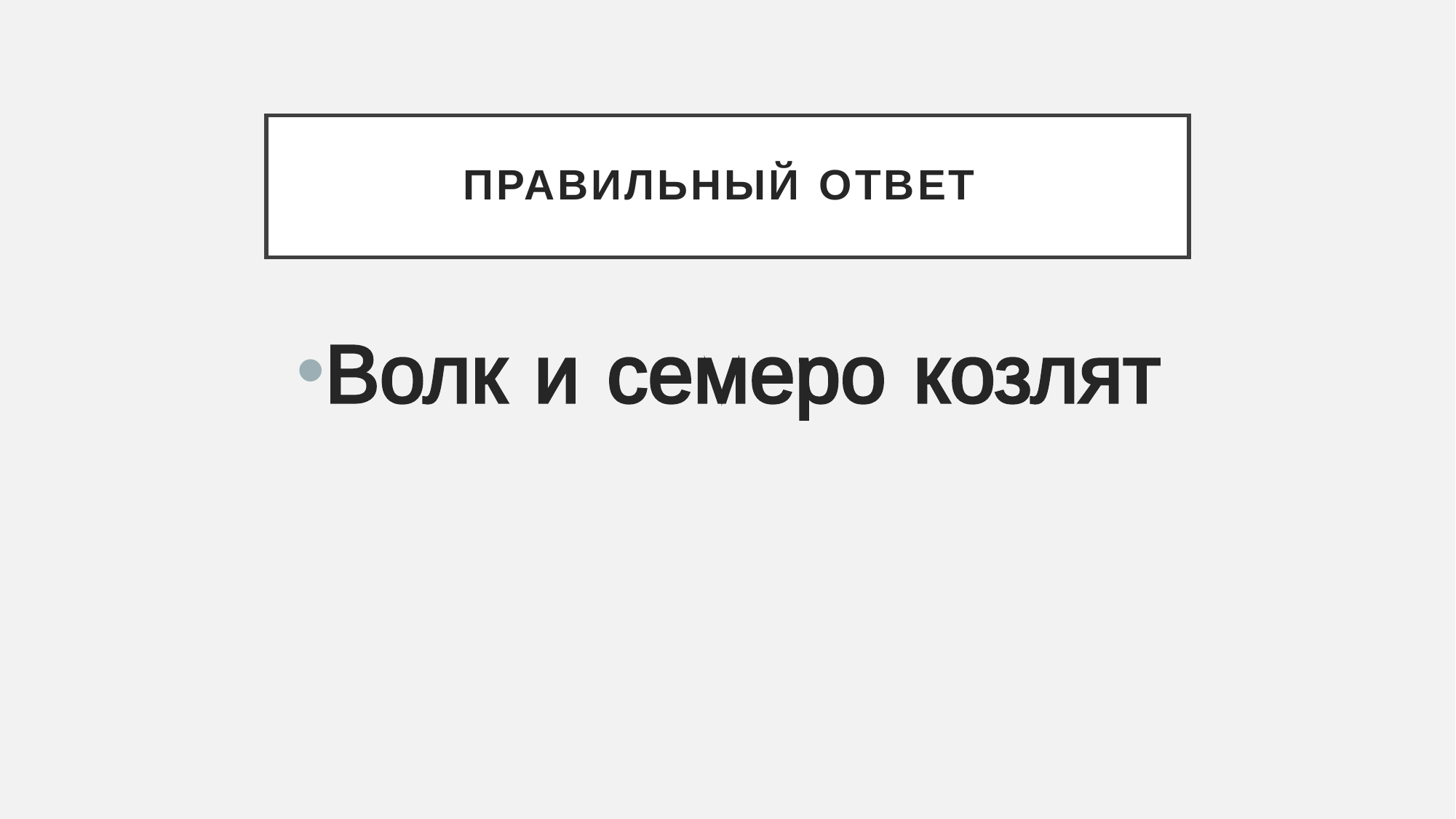

# Правильный ответ
Волк и семеро козлят